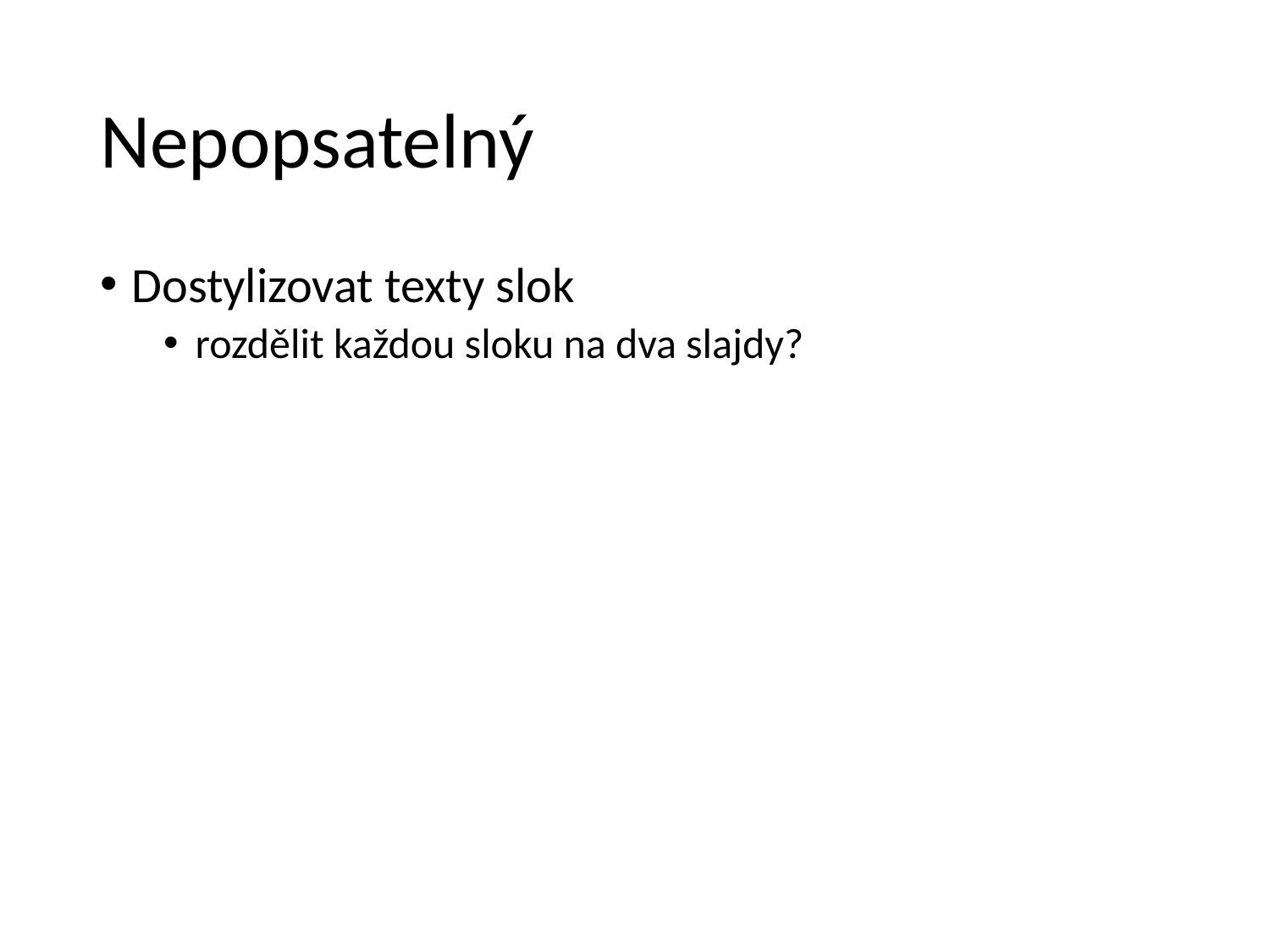

# Nepopsatelný
Dostylizovat texty slok
rozdělit každou sloku na dva slajdy?